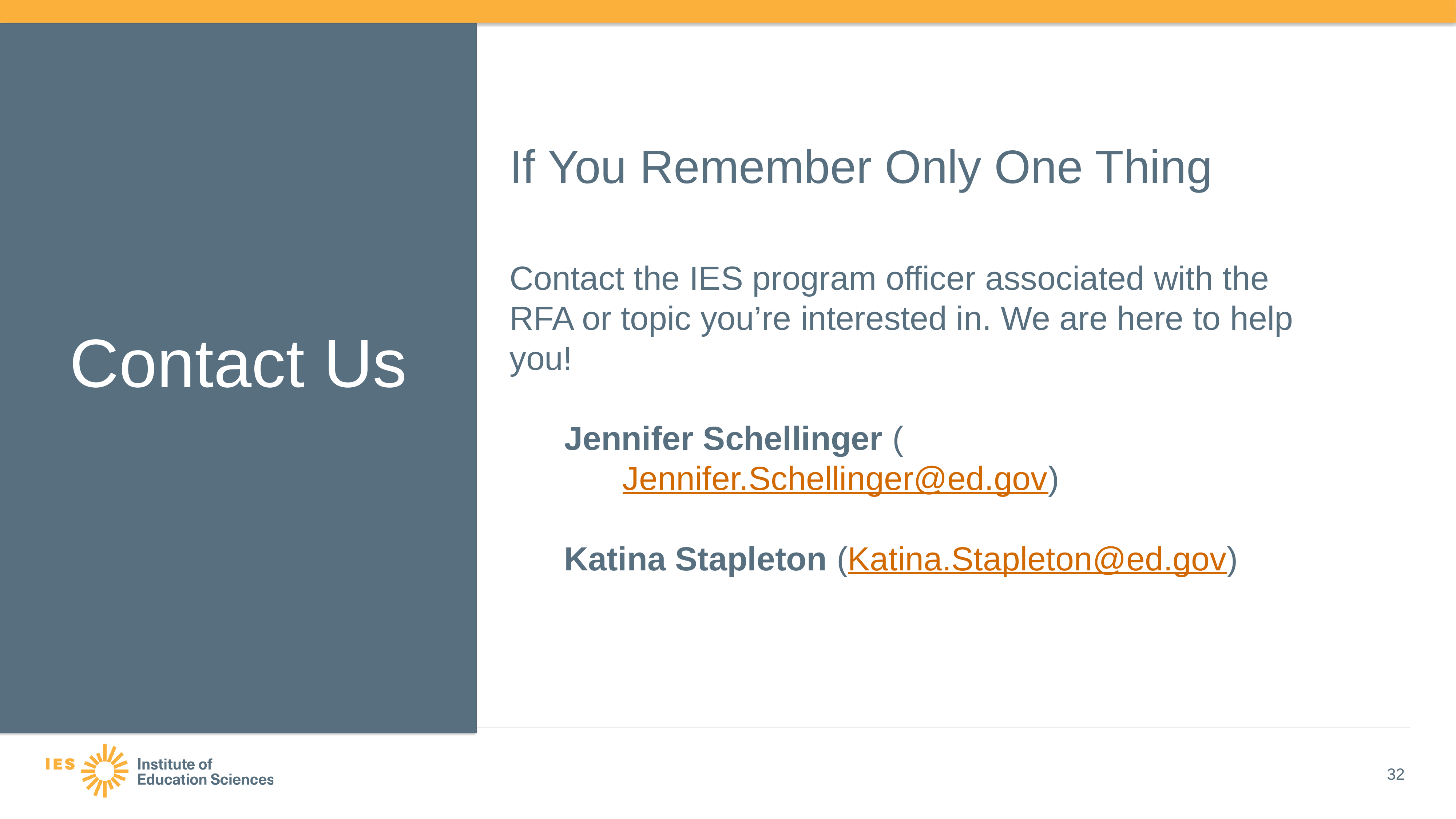

If You Remember Only One Thing
Contact the IES program officer associated with the RFA or topic you’re interested in. We are here to help you!

Jennifer Schellinger (Jennifer.Schellinger@ed.gov)

Katina Stapleton (Katina.Stapleton@ed.gov)

# Contact Us
32